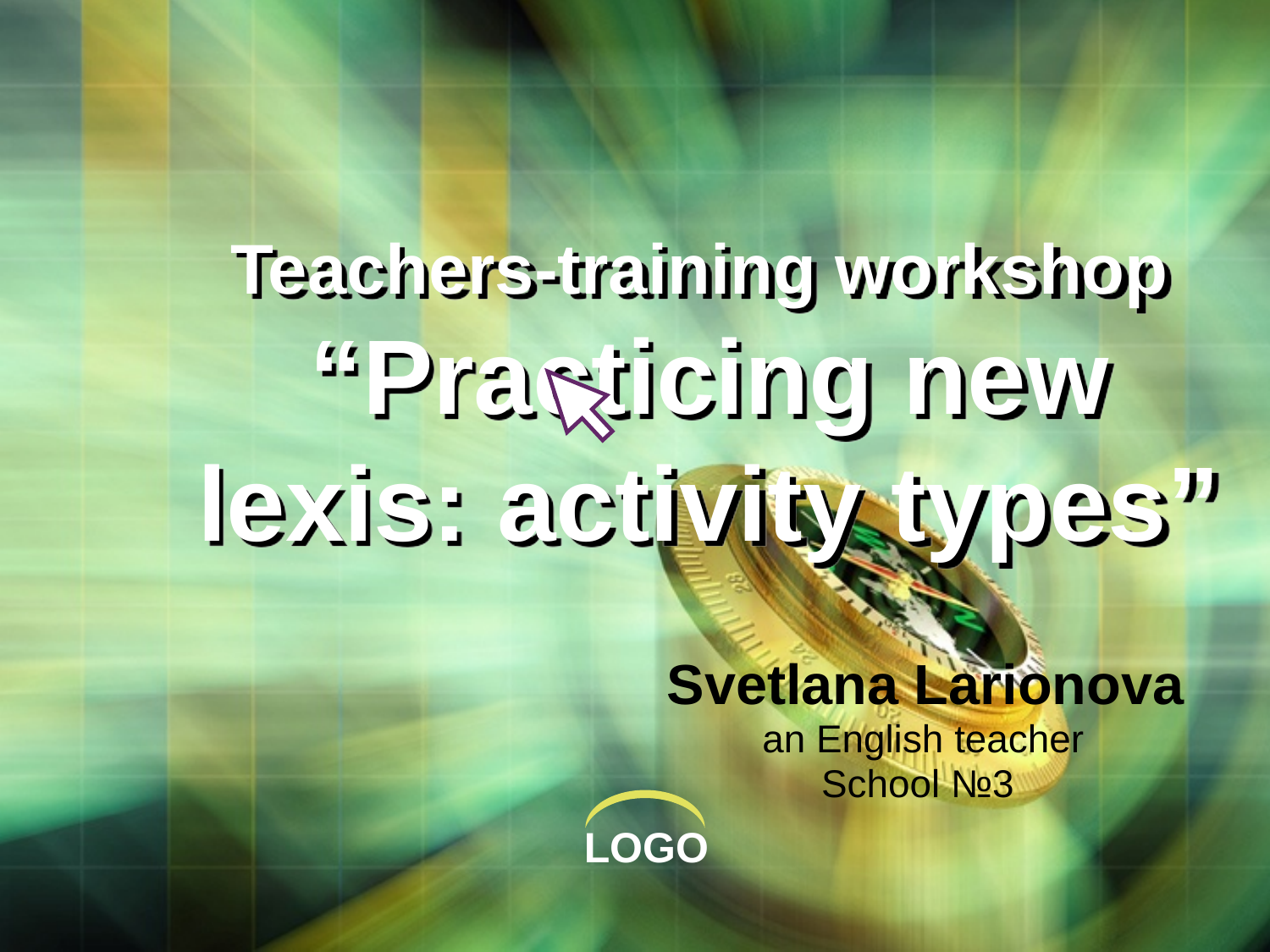

# Teachers-training workshop “Practicing new lexis: activity types”

 Svetlana Larionova
 an English teacher
School №3